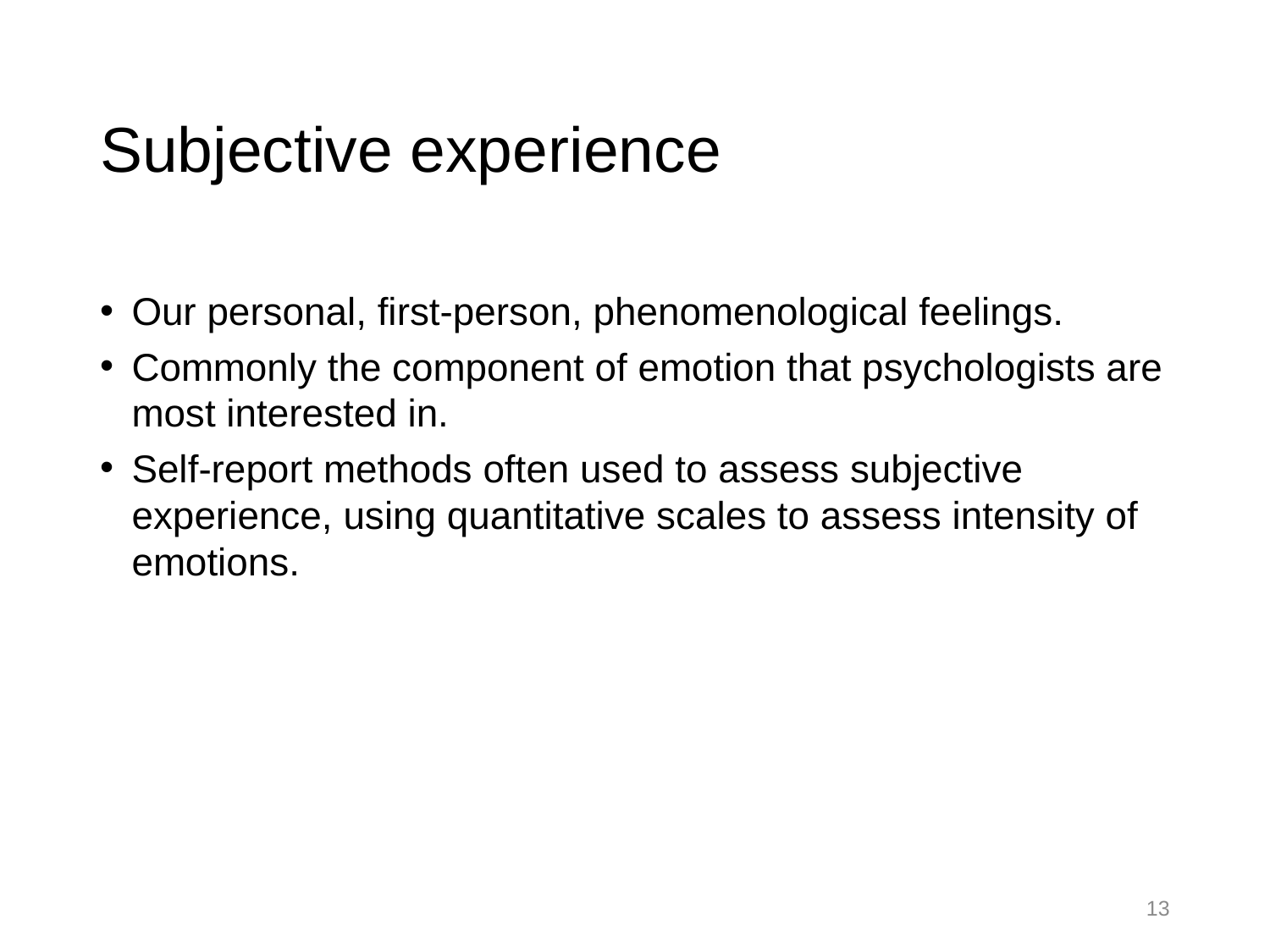

# Subjective experience
Our personal, first-person, phenomenological feelings.
Commonly the component of emotion that psychologists are most interested in.
Self-report methods often used to assess subjective experience, using quantitative scales to assess intensity of emotions.
13